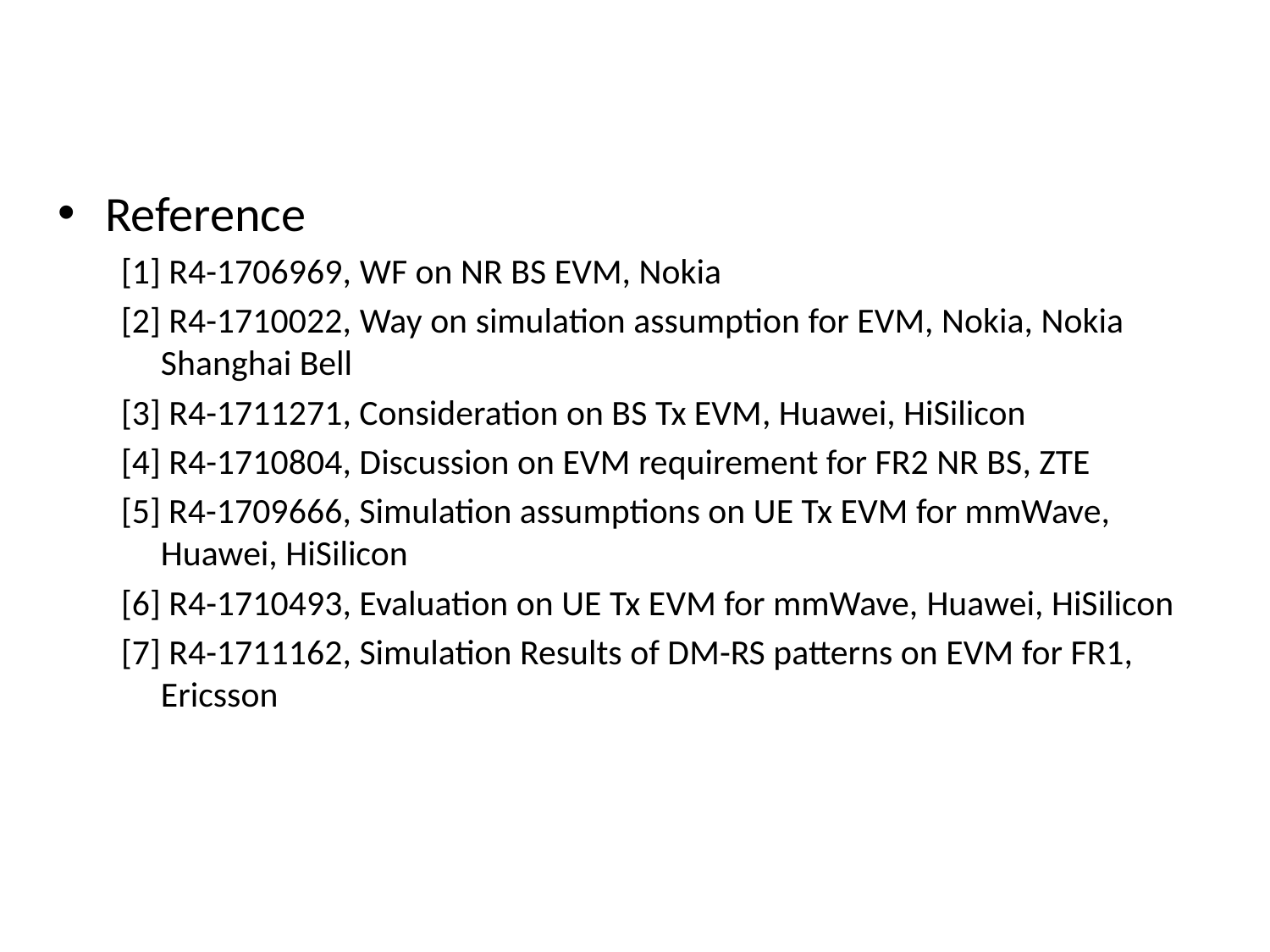

Reference
[1] R4-1706969, WF on NR BS EVM, Nokia
[2] R4-1710022, Way on simulation assumption for EVM, Nokia, Nokia Shanghai Bell
[3] R4-1711271, Consideration on BS Tx EVM, Huawei, HiSilicon
[4] R4-1710804, Discussion on EVM requirement for FR2 NR BS, ZTE
[5] R4-1709666, Simulation assumptions on UE Tx EVM for mmWave, Huawei, HiSilicon
[6] R4-1710493, Evaluation on UE Tx EVM for mmWave, Huawei, HiSilicon
[7] R4-1711162, Simulation Results of DM-RS patterns on EVM for FR1, Ericsson